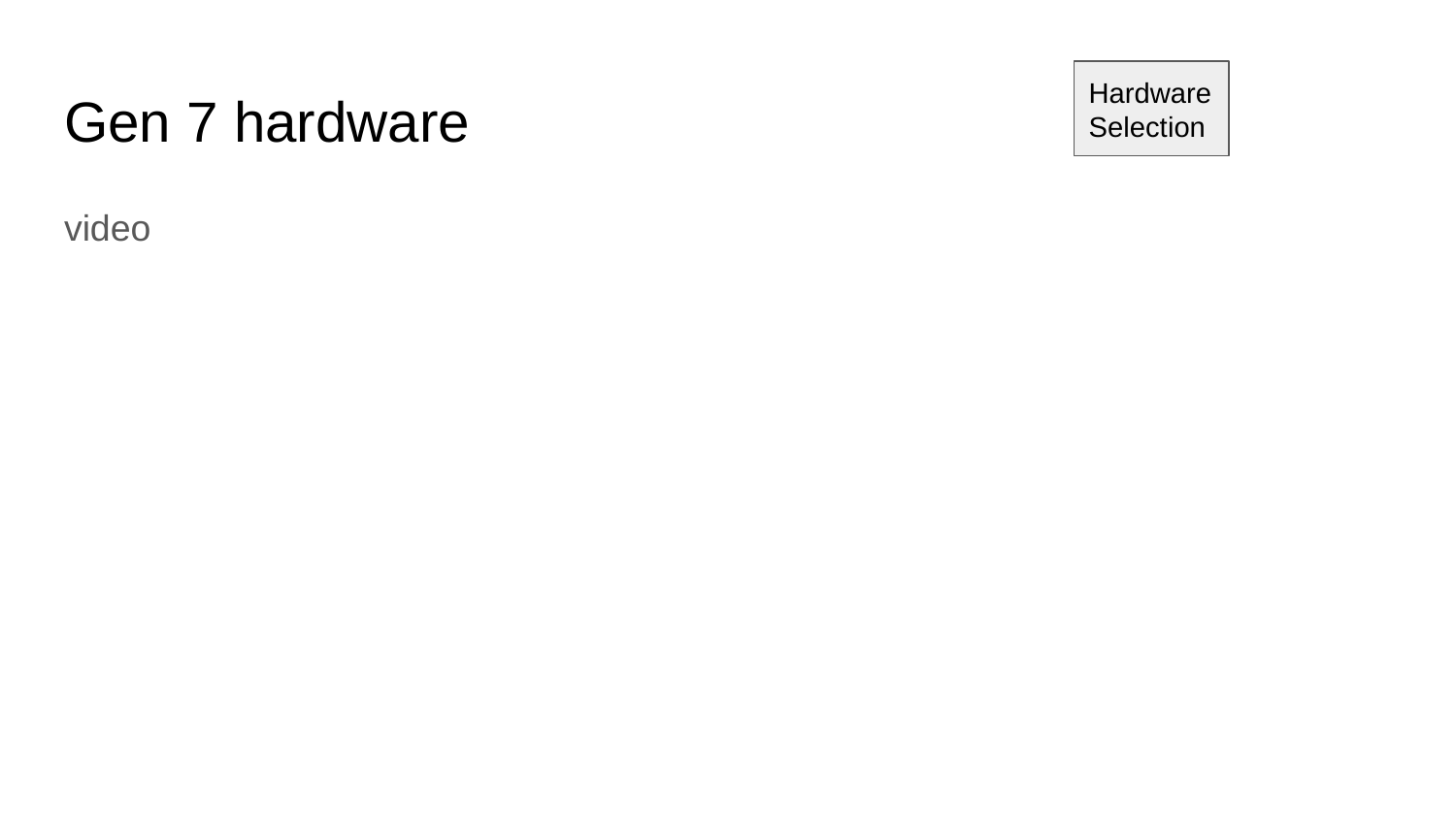

Hardware Selection
# Gen 7 hardware

video